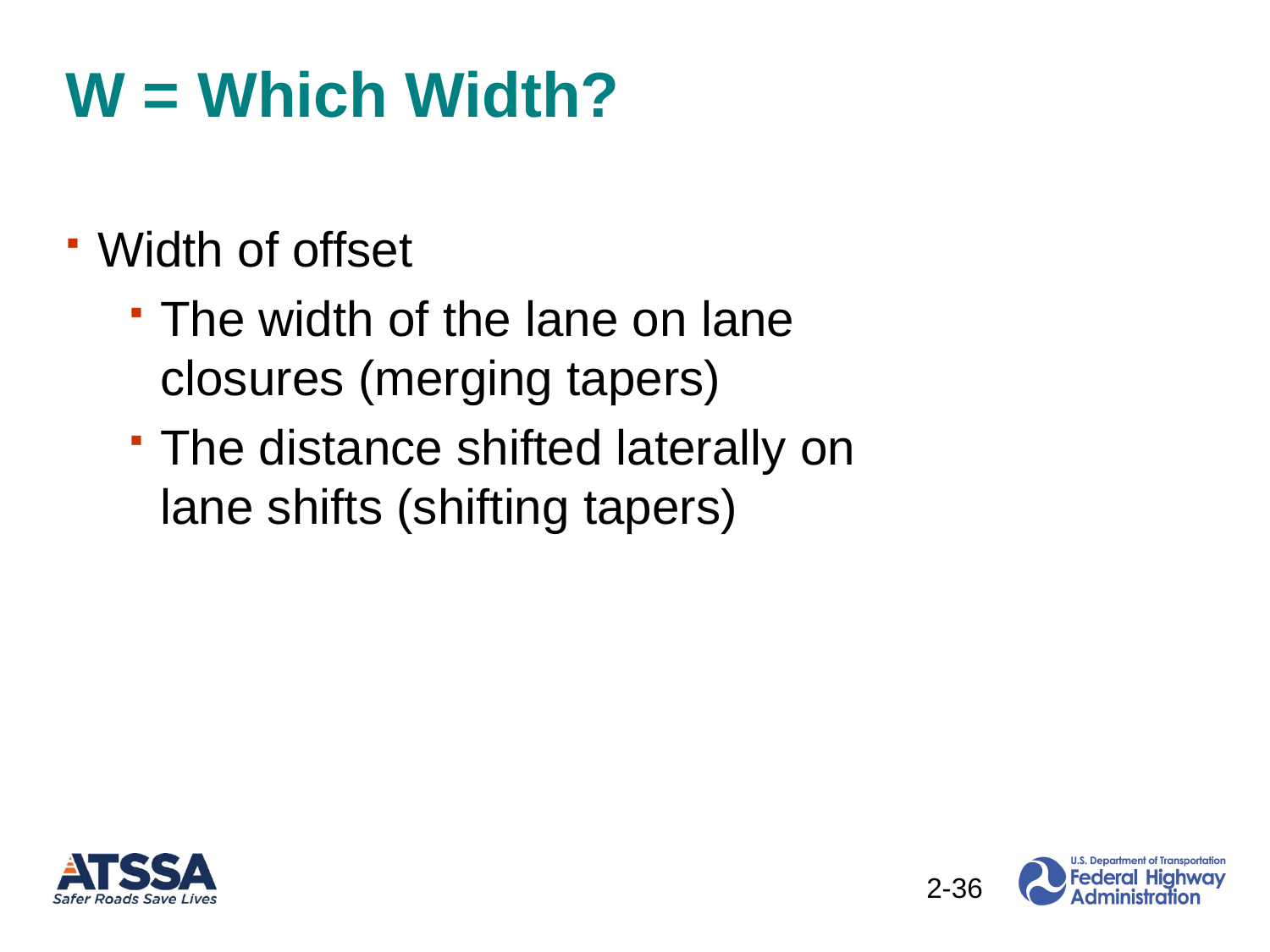

# W = Which Width?
Width of offset
The width of the lane on lane closures (merging tapers)
The distance shifted laterally on lane shifts (shifting tapers)